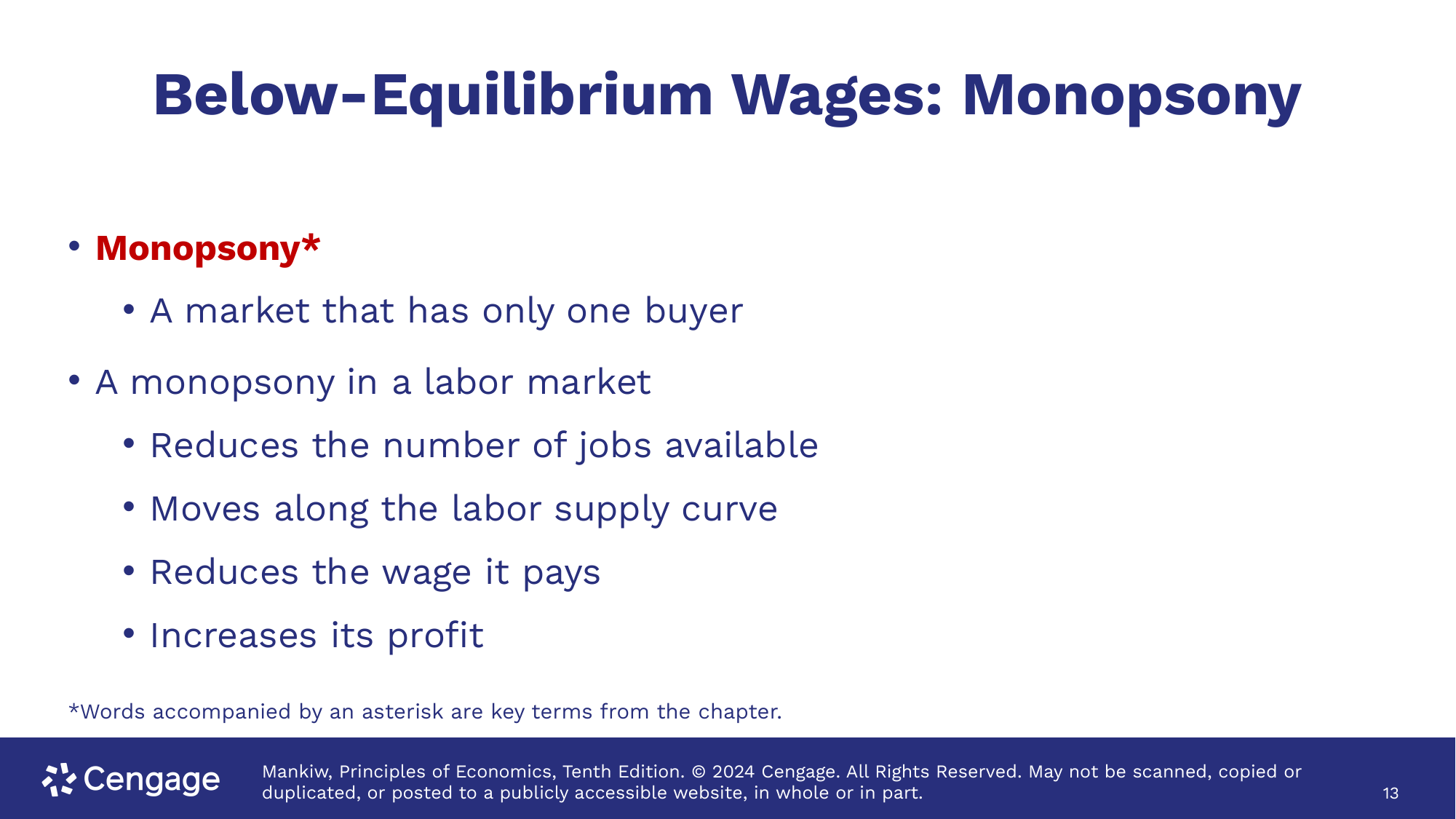

# Below-Equilibrium Wages: Monopsony
Monopsony*
A market that has only one buyer
A monopsony in a labor market
Reduces the number of jobs available
Moves along the labor supply curve
Reduces the wage it pays
Increases its profit
*Words accompanied by an asterisk are key terms from the chapter.